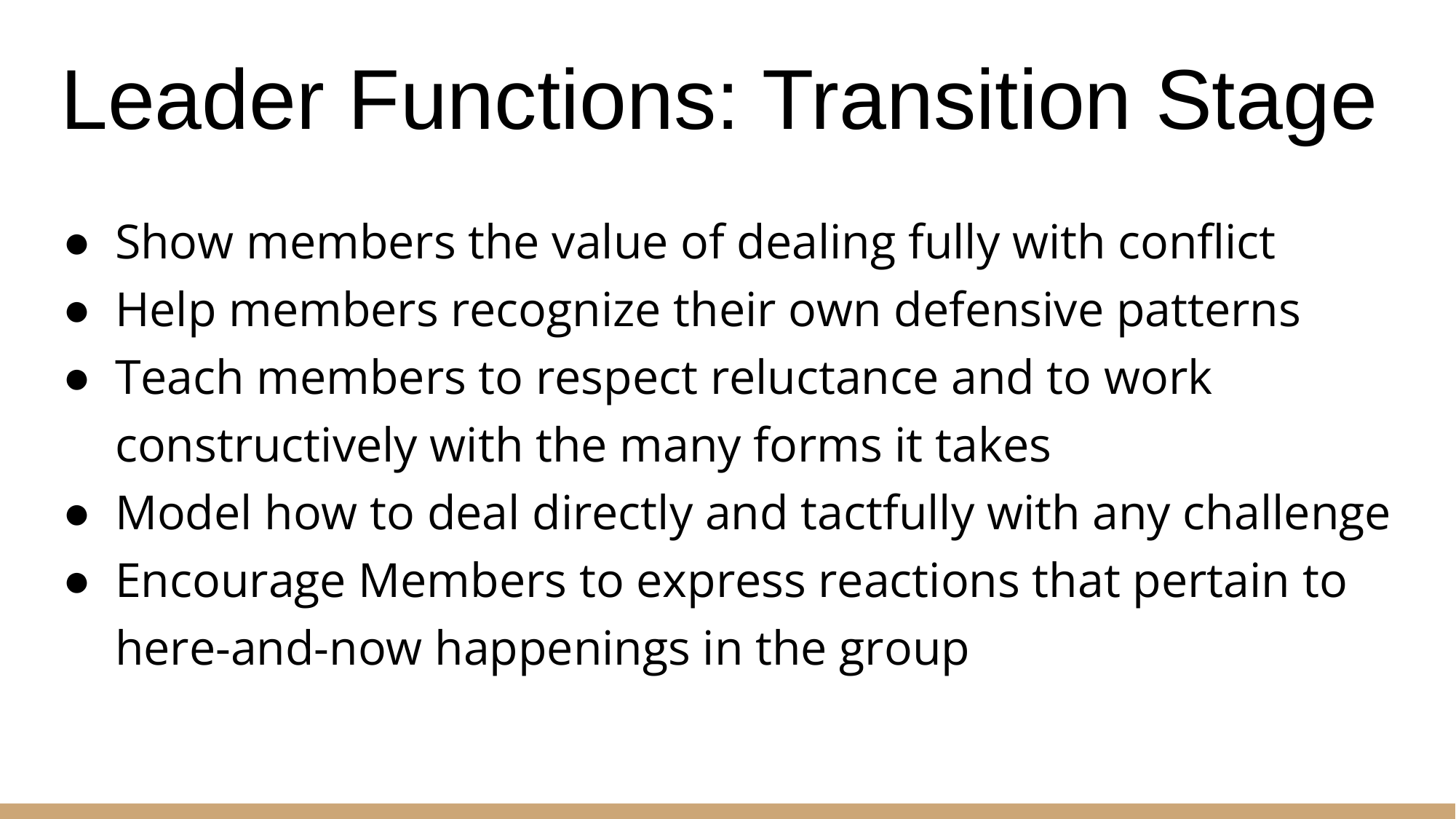

# Leader Functions: Transition Stage
Show members the value of dealing fully with conflict
Help members recognize their own defensive patterns
Teach members to respect reluctance and to work constructively with the many forms it takes
Model how to deal directly and tactfully with any challenge
Encourage Members to express reactions that pertain to here-and-now happenings in the group